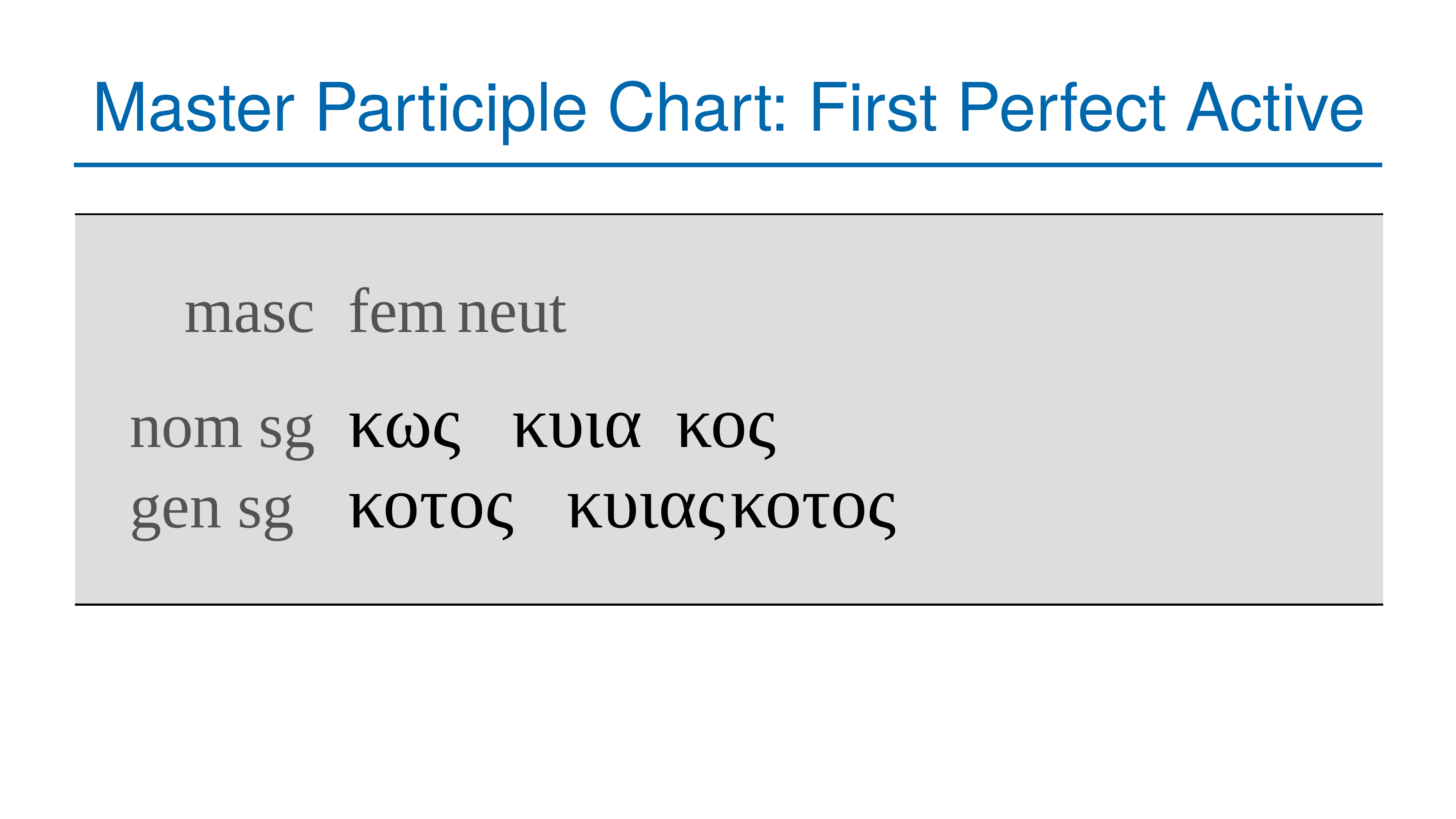

# Master Participle Chart: First Perfect Active
| masc fem neut nom sg κως κυια κος gen sg κοτος κυιας κοτος |
| --- |